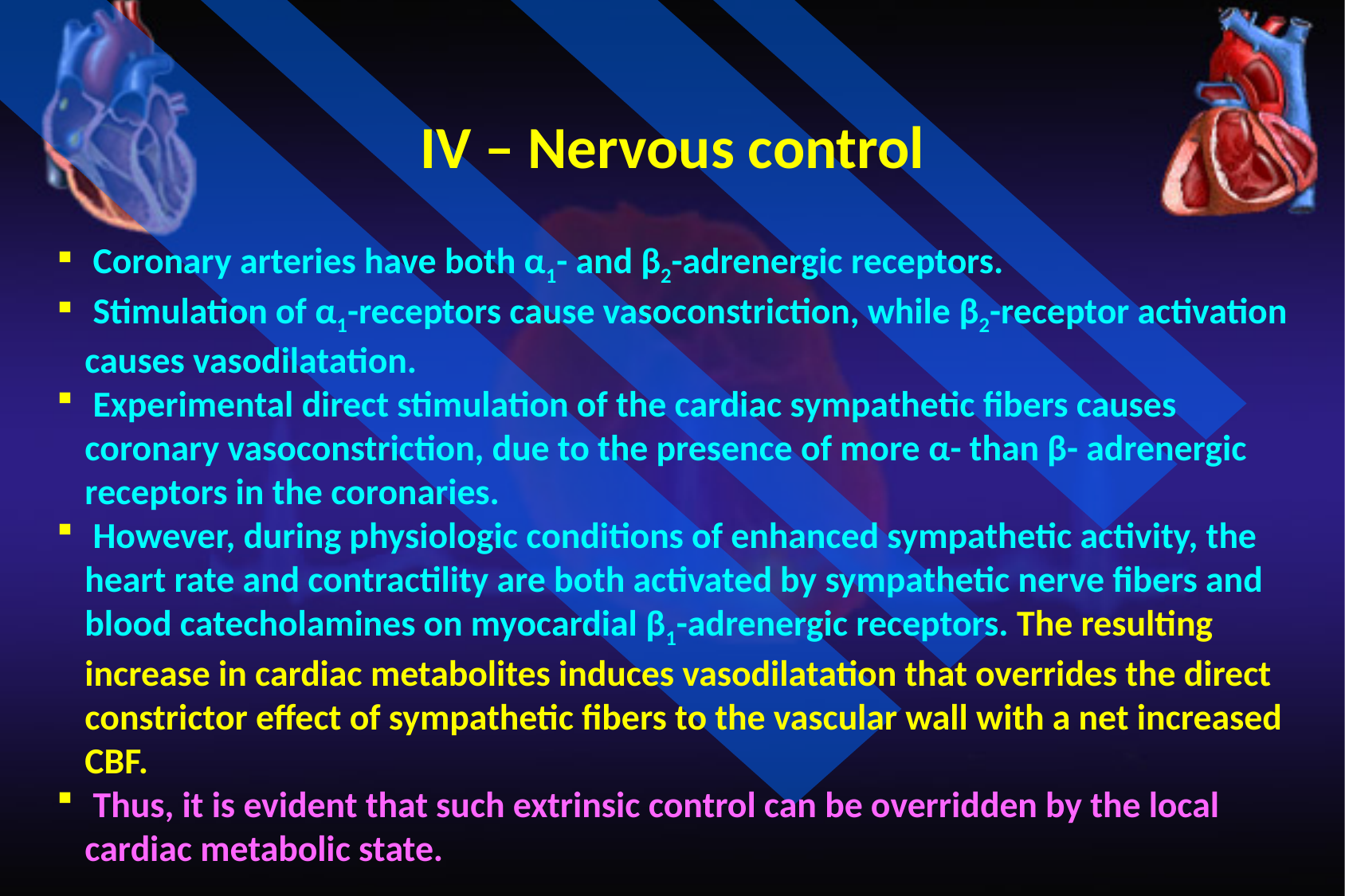

IV – Nervous control
 Coronary arteries have both α1- and β2-adrenergic receptors.
 Stimulation of α1-receptors cause vasoconstriction, while β2-receptor activation causes vasodilatation.
 Experimental direct stimulation of the cardiac sympathetic fibers causes coronary vasoconstriction, due to the presence of more α- than β- adrenergic receptors in the coronaries.
 However, during physiologic conditions of enhanced sympathetic activity, the heart rate and contractility are both activated by sympathetic nerve fibers and blood catecholamines on myocardial β1-adrenergic receptors. The resulting increase in cardiac metabolites induces vasodilatation that overrides the direct constrictor effect of sympathetic fibers to the vascular wall with a net increased CBF.
 Thus, it is evident that such extrinsic control can be overridden by the local cardiac metabolic state.